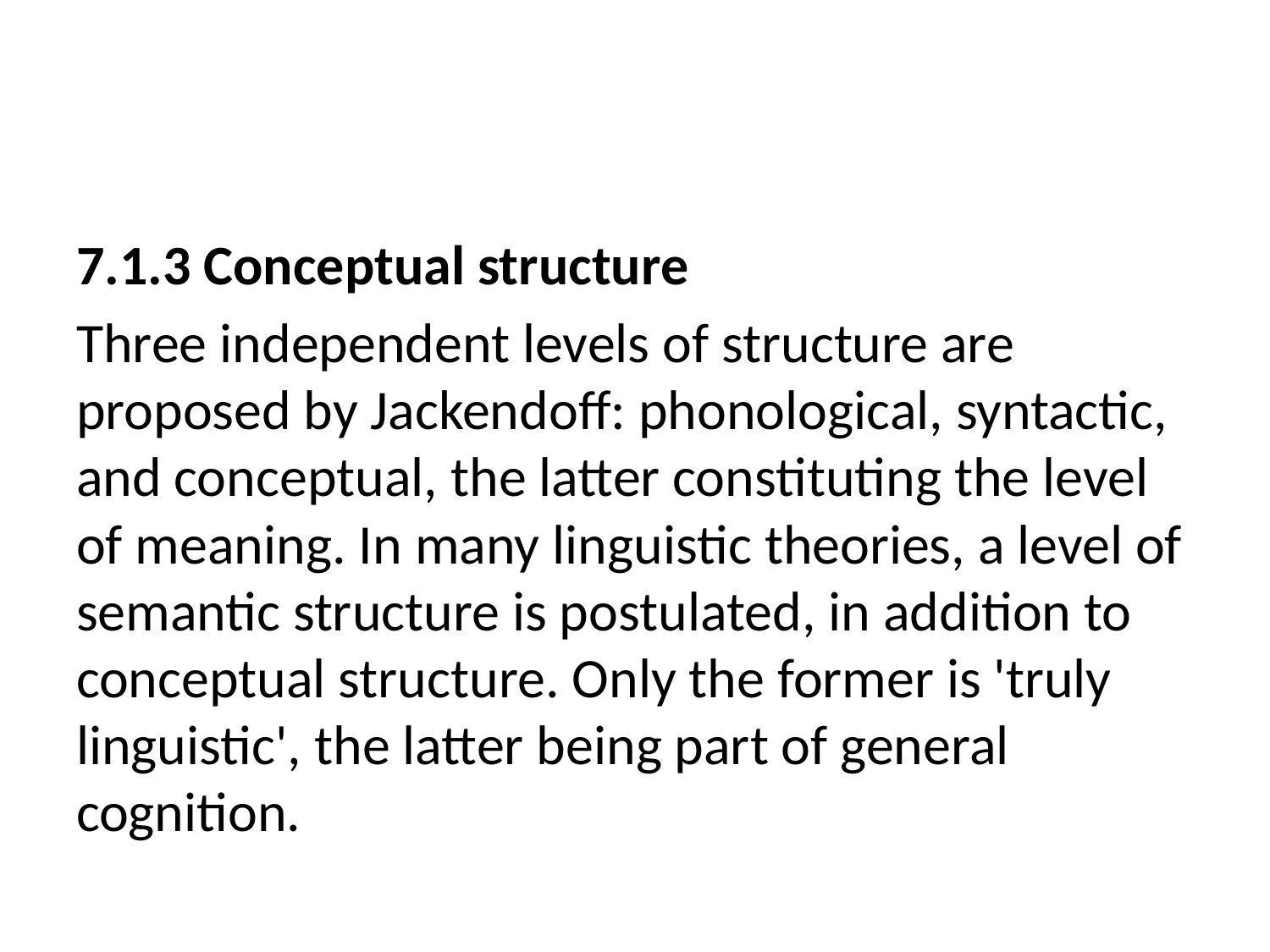

#
7.1.3 Conceptual structure
Three independent levels of structure are proposed by Jackendoff: phonological, syntactic, and conceptual, the latter constituting the level of meaning. In many linguistic theories, a level of semantic structure is postulated, in addition to conceptual structure. Only the former is 'truly linguistic', the latter being part of general cognition.